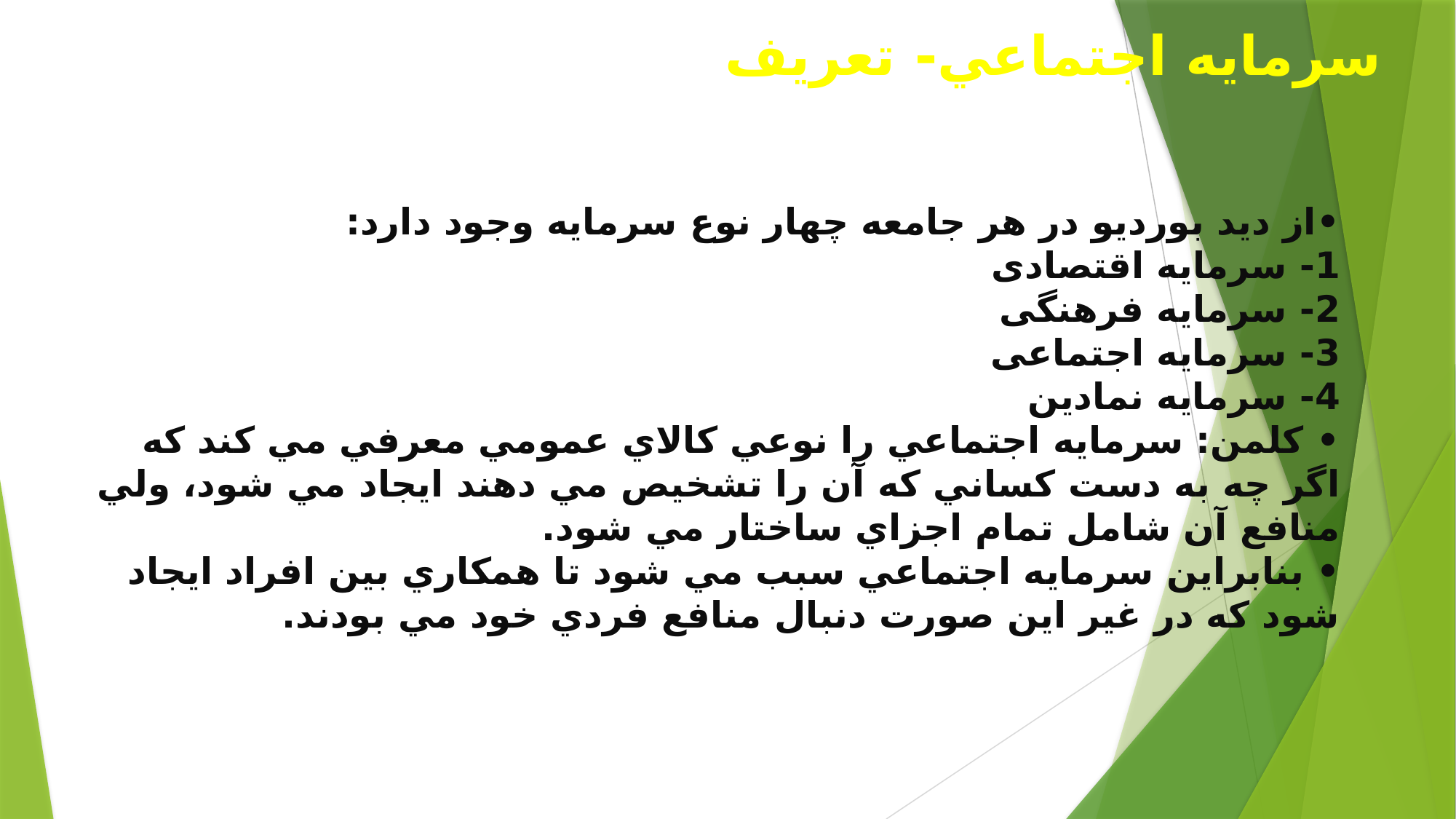

# سرمايه اجتماعي- تعريف
•از ديد بورديو در هر جامعه چهار نوع سرمايه وجود دارد:
1- سرمايه اقتصادى
2- سرمايه فرهنگى
3- سرمايه اجتماعى
4- سرمايه نمادين
• كلمن: سرمايه اجتماعي را نوعي كالاي عمومي معرفي مي كند كه اگر چه به دست كساني كه آن را تشخيص مي دهند ايجاد مي شود، ولي منافع آن شامل تمام اجزاي ساختار مي شود.
• بنابراين سرمايه اجتماعي سبب مي شود تا همكاري بين افراد ايجاد شود كه در غير اين صورت دنبال منافع فردي خود مي بودند.